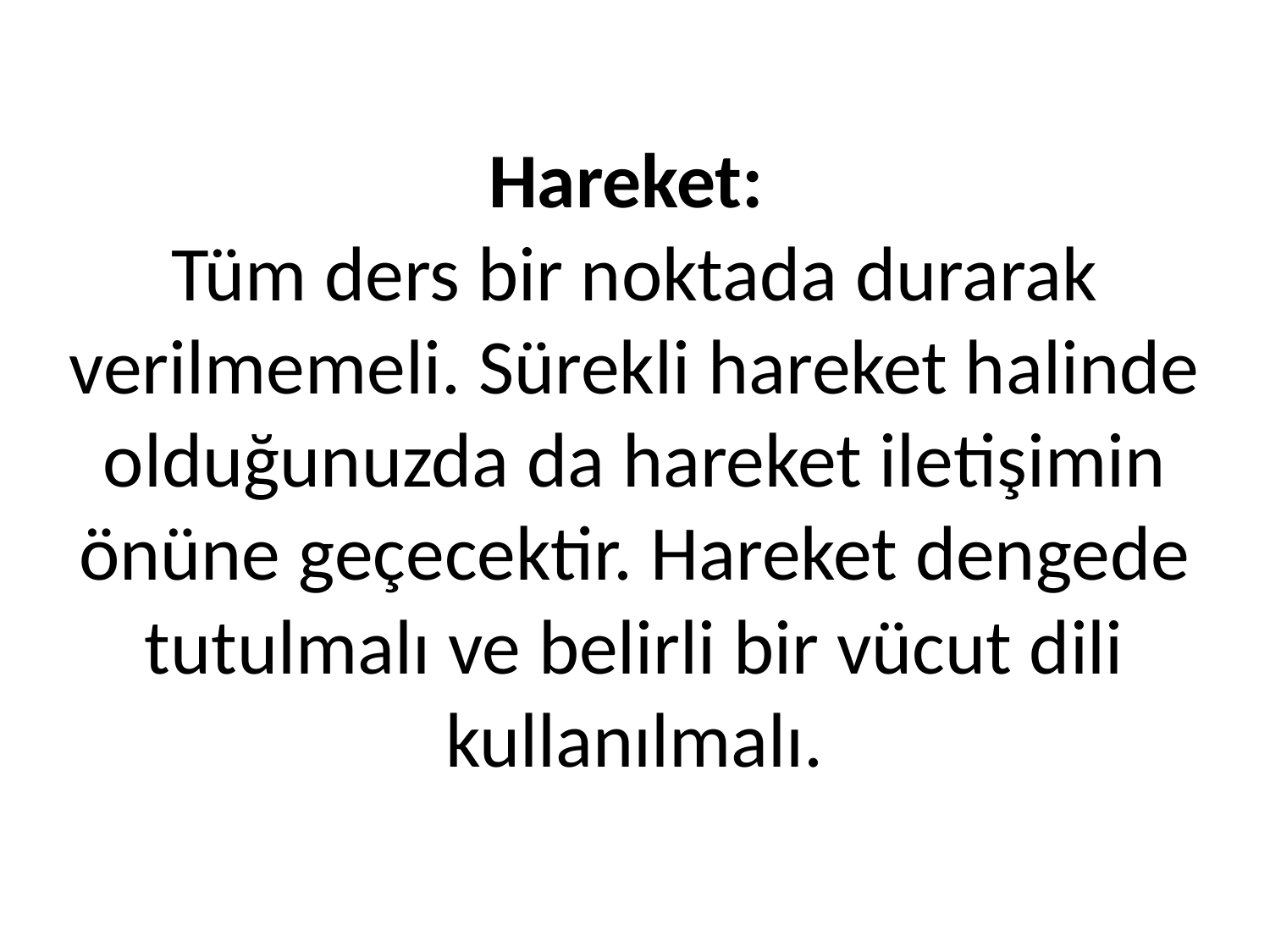

# Hareket:  Tüm ders bir noktada durarak verilmemeli. Sürekli hareket halinde olduğunuzda da hareket iletişimin önüne geçecektir. Hareket dengede tutulmalı ve belirli bir vücut dili kullanılmalı.